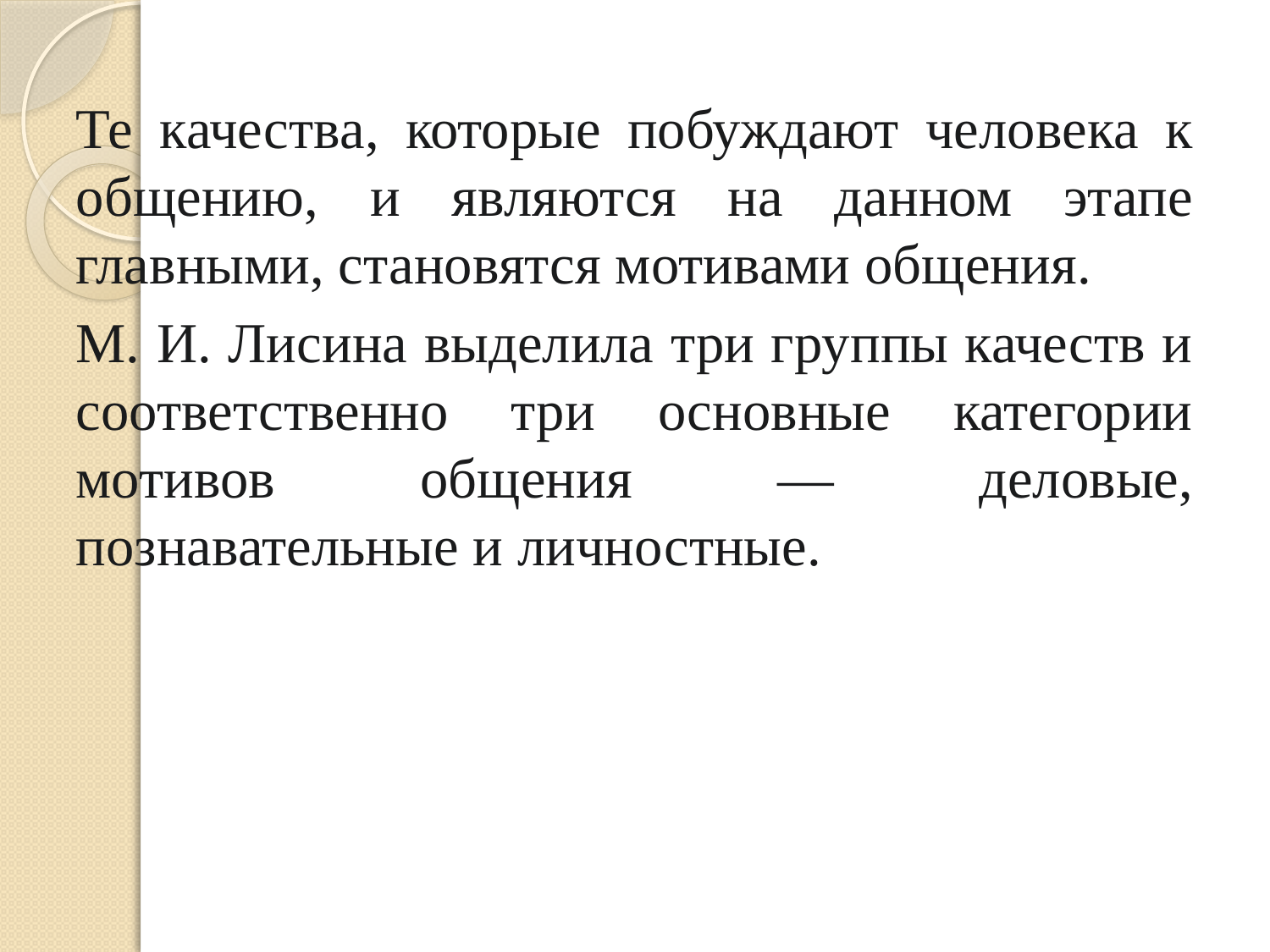

Те качества, которые побуждают человека к общению, и являются на данном этапе главными, становятся мотивами общения.
М. И. Лисина выделила три группы качеств и соответственно три основные категории мотивов общения — деловые, познавательные и личностные.